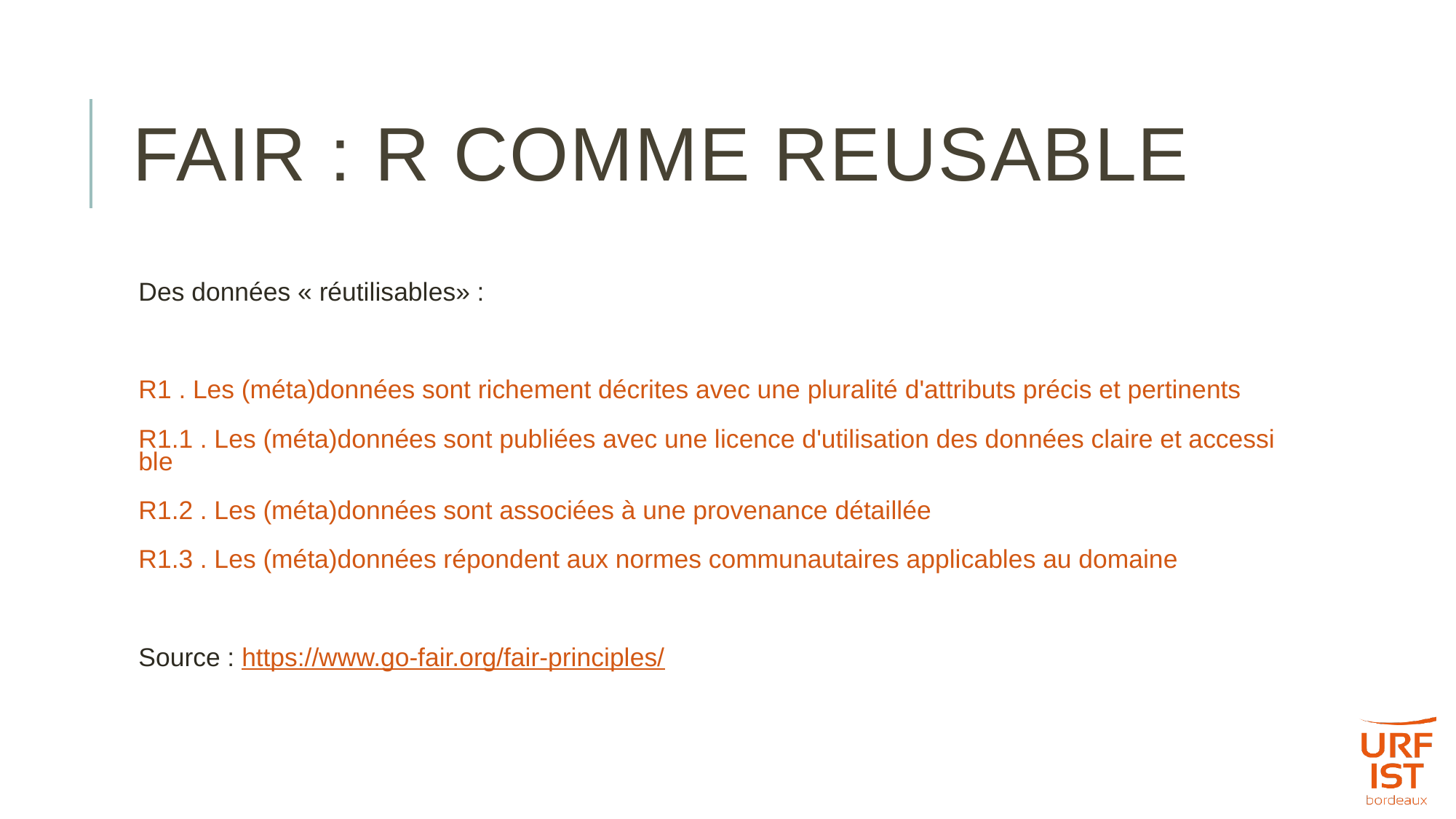

# FAIR : R comme REUSABLE
Des données « réutilisables» :

R1 . Les (méta)données sont richement décrites avec une pluralité d'attributs précis et pertinents
R1.1 . Les (méta)données sont publiées avec une licence d'utilisation des données claire et accessible
R1.2 . Les (méta)données sont associées à une provenance détaillée
R1.3 . Les (méta)données répondent aux normes communautaires applicables au domaine

Source : https://www.go-fair.org/fair-principles/